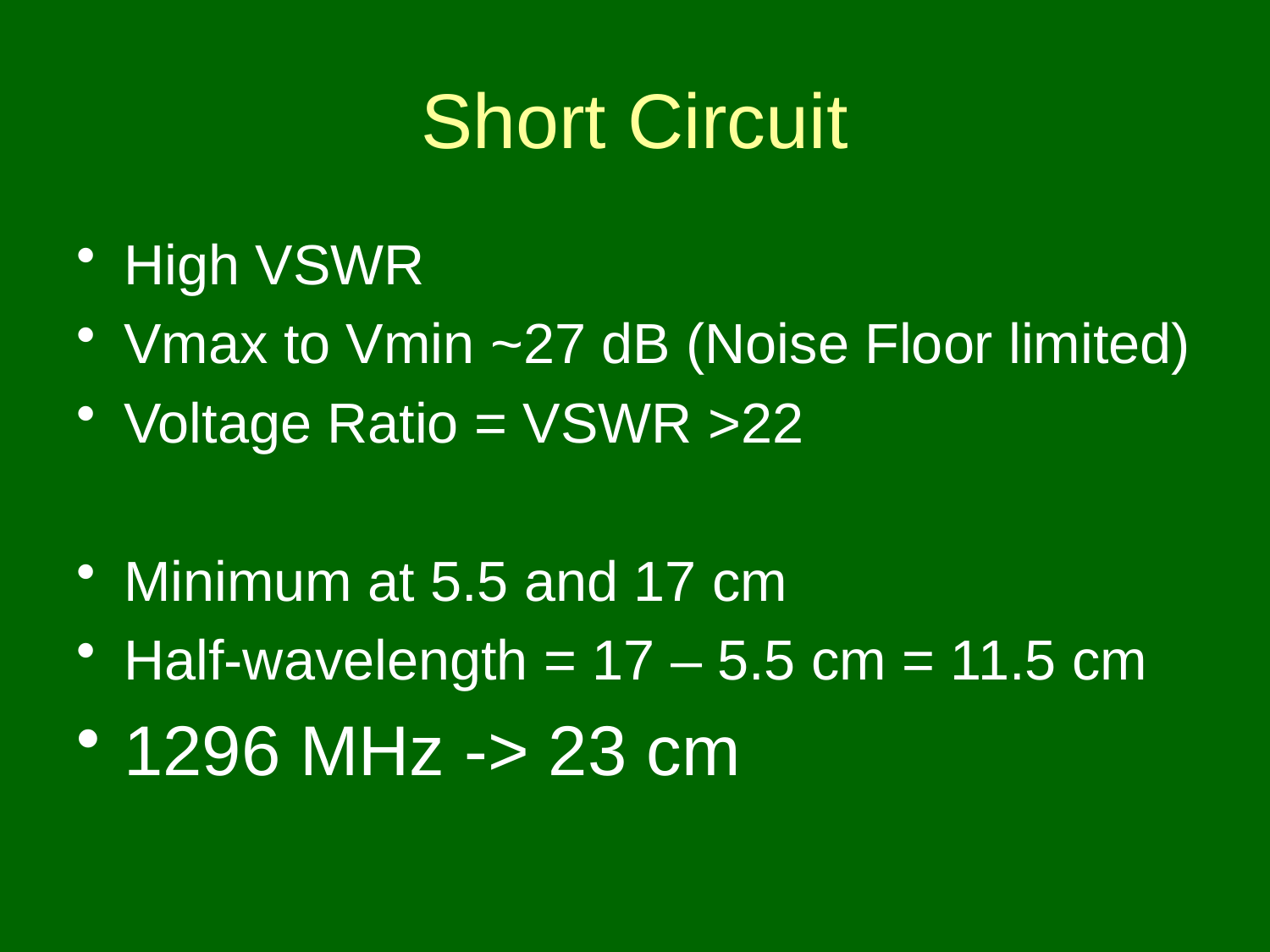

# Short Circuit
High VSWR
Vmax to Vmin ~27 dB (Noise Floor limited)
Voltage Ratio = VSWR >22

Minimum at 5.5 and 17 cm
Half-wavelength = 17 – 5.5 cm = 11.5 cm
1296 MHz -> 23 cm